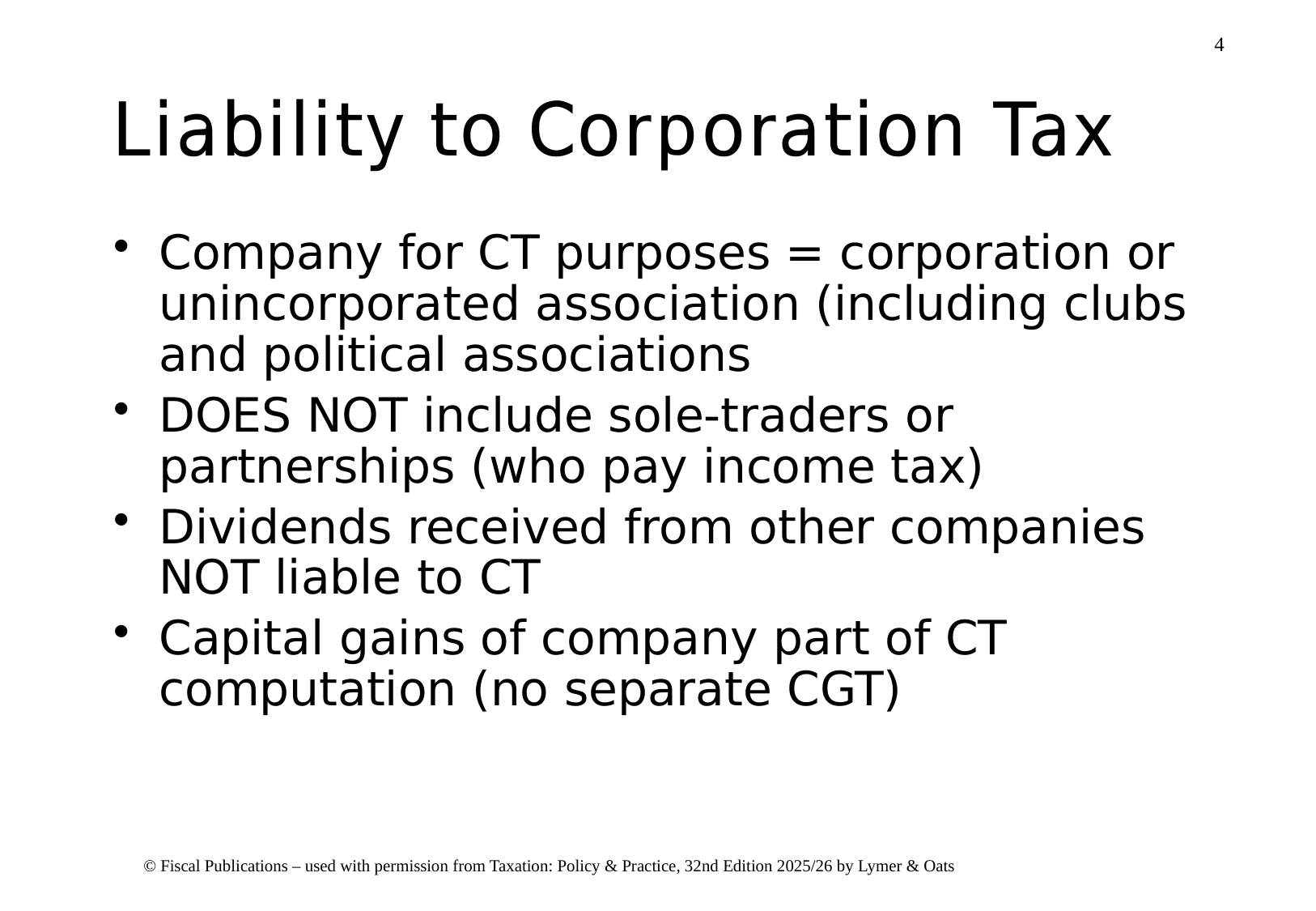

# Liability to Corporation Tax
Company for CT purposes = corporation or unincorporated association (including clubs and political associations
DOES NOT include sole-traders or partnerships (who pay income tax)
Dividends received from other companies NOT liable to CT
Capital gains of company part of CT computation (no separate CGT)